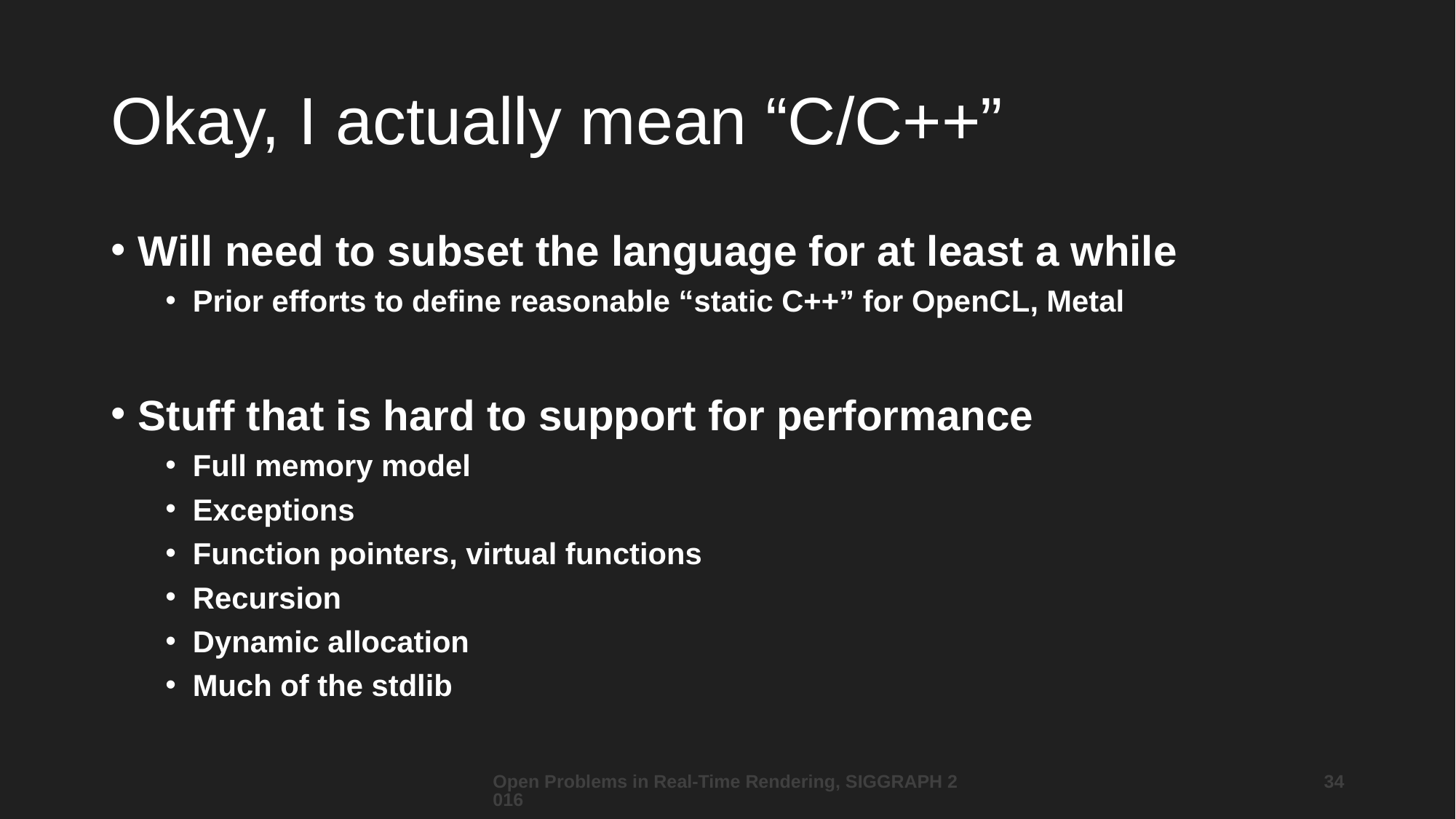

# Okay, I actually mean “C/C++”
Will need to subset the language for at least a while
Prior efforts to define reasonable “static C++” for OpenCL, Metal

Stuff that is hard to support for performance
Full memory model
Exceptions
Function pointers, virtual functions
Recursion
Dynamic allocation
Much of the stdlib
Open Problems in Real-Time Rendering, SIGGRAPH 2016
34